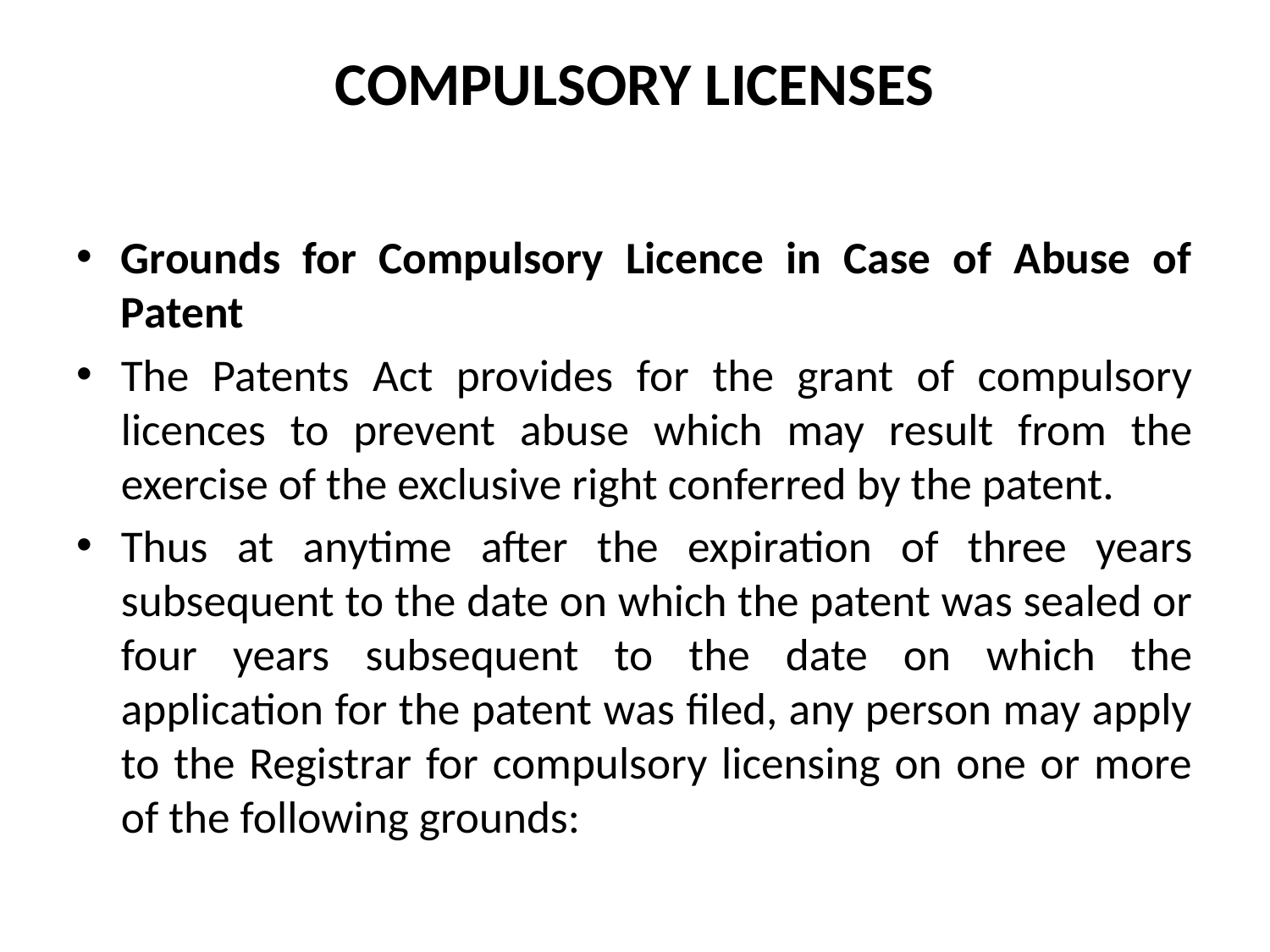

# COMPULSORY LICENSES
Grounds for Compulsory Licence in Case of Abuse of Patent
The Patents Act provides for the grant of compulsory licences to prevent abuse which may result from the exercise of the exclusive right conferred by the patent.
Thus at anytime after the expiration of three years subsequent to the date on which the patent was sealed or four years subsequent to the date on which the application for the patent was filed, any person may apply to the Registrar for compulsory licensing on one or more of the following grounds: